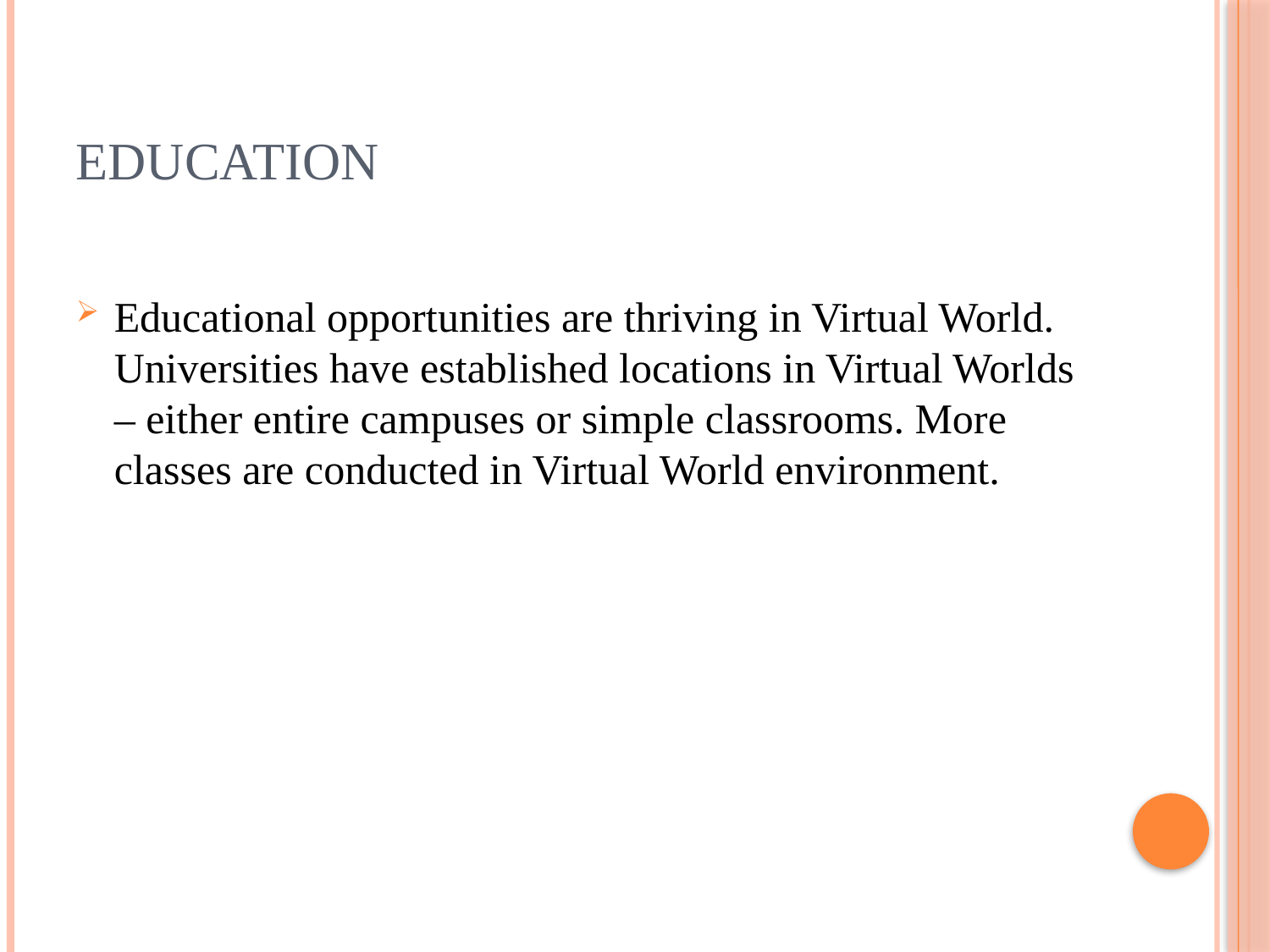

# Education

Educational opportunities are thriving in Virtual World. Universities have established locations in Virtual Worlds – either entire campuses or simple classrooms. More classes are conducted in Virtual World environment.